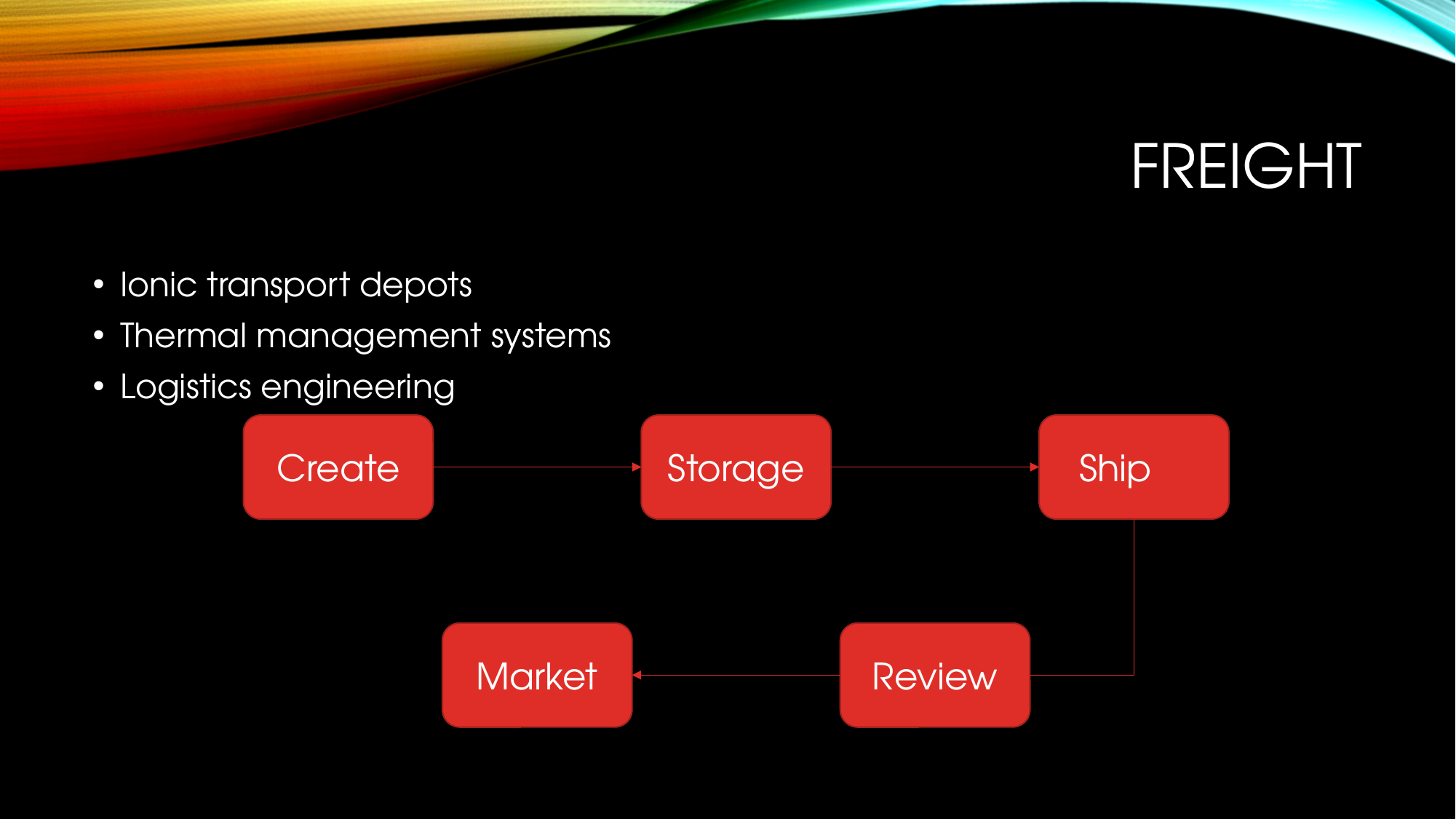

# freight
Ionic transport depots
Thermal management systems
Logistics engineering
Create
Storage
Ship
Market
Review